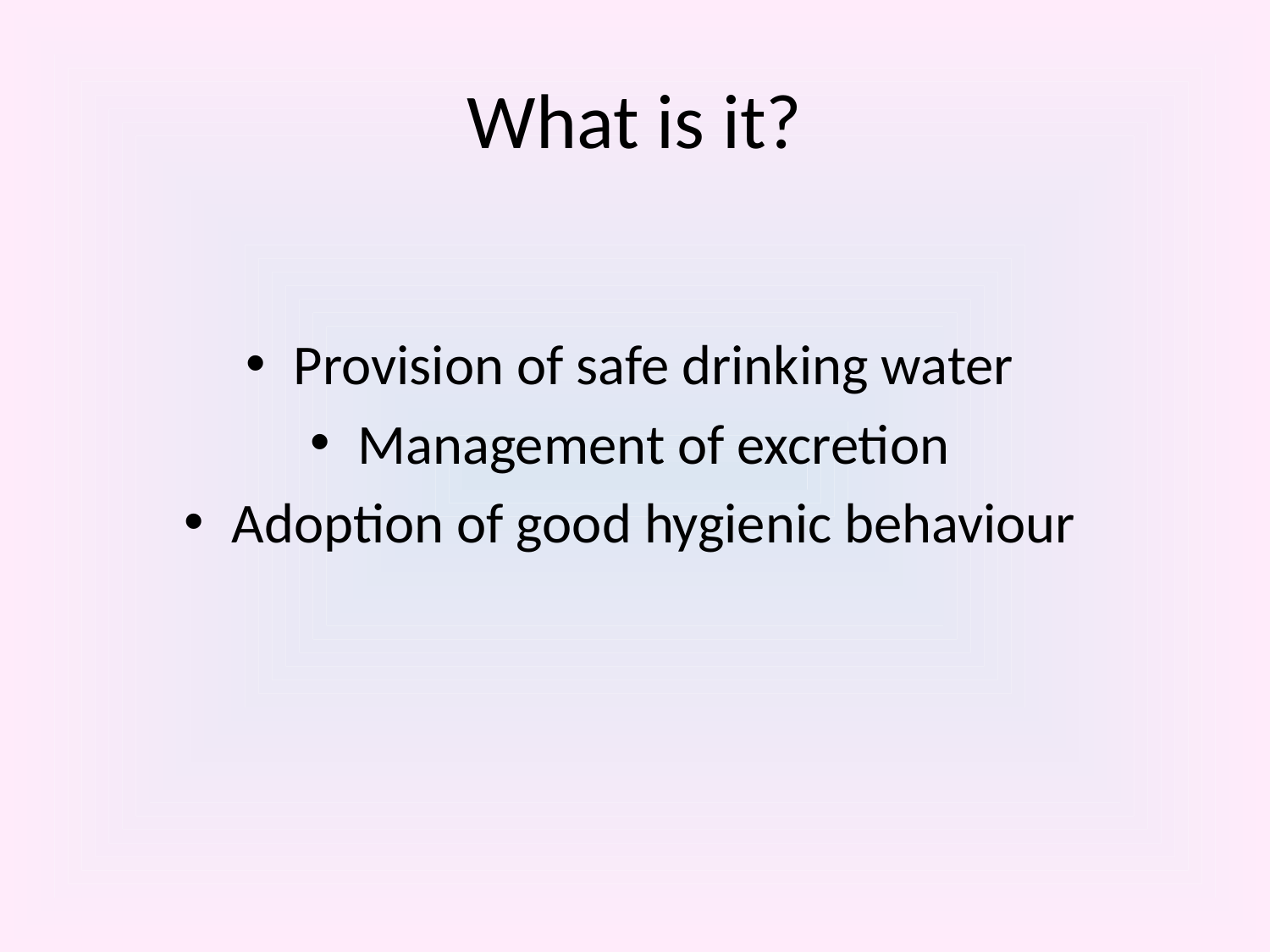

# What is it?
Provision of safe drinking water
Management of excretion
Adoption of good hygienic behaviour